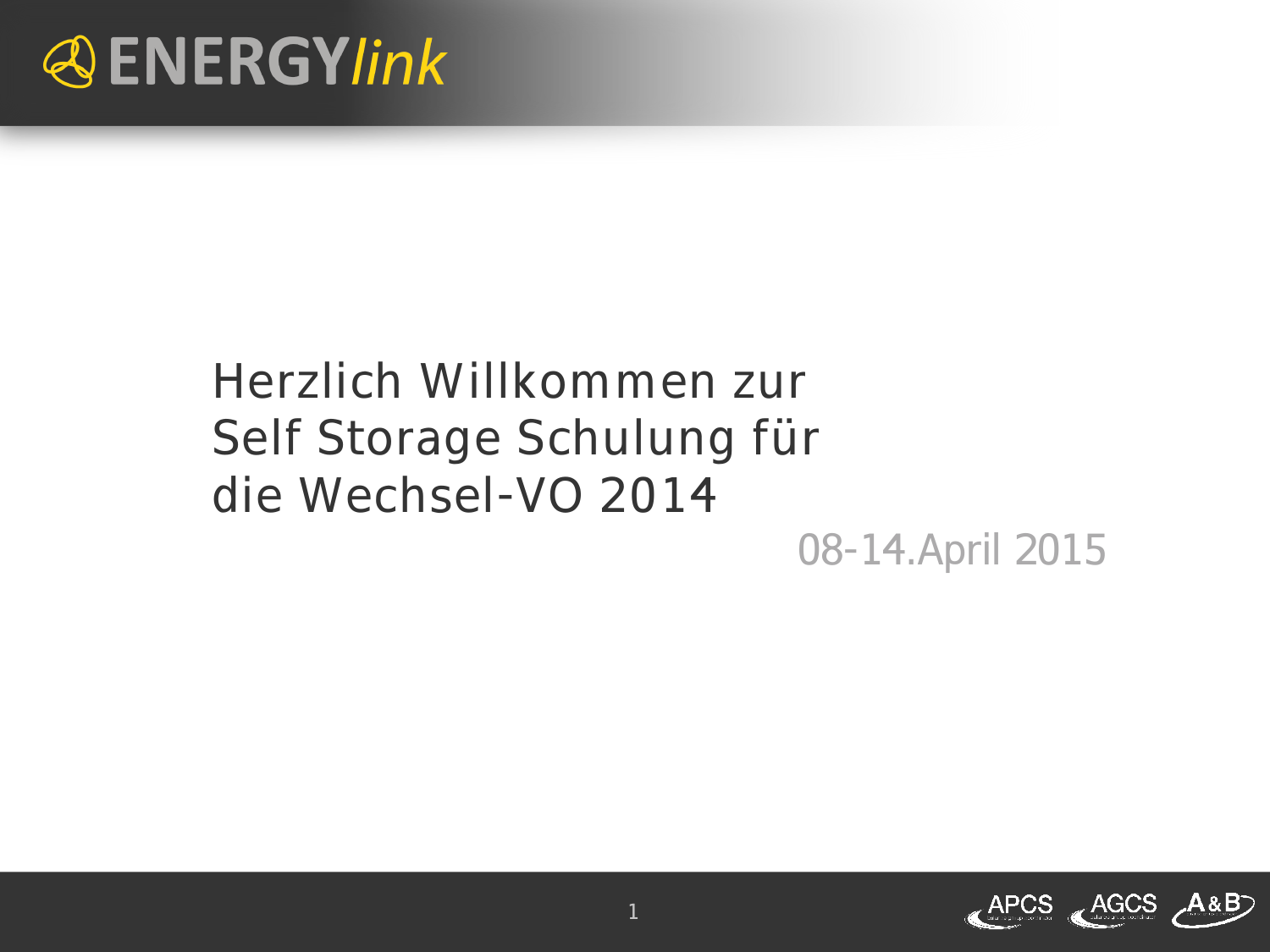

# Herzlich Willkommen zur Self Storage Schulung für die Wechsel-VO 2014
08-14.April 2015
1